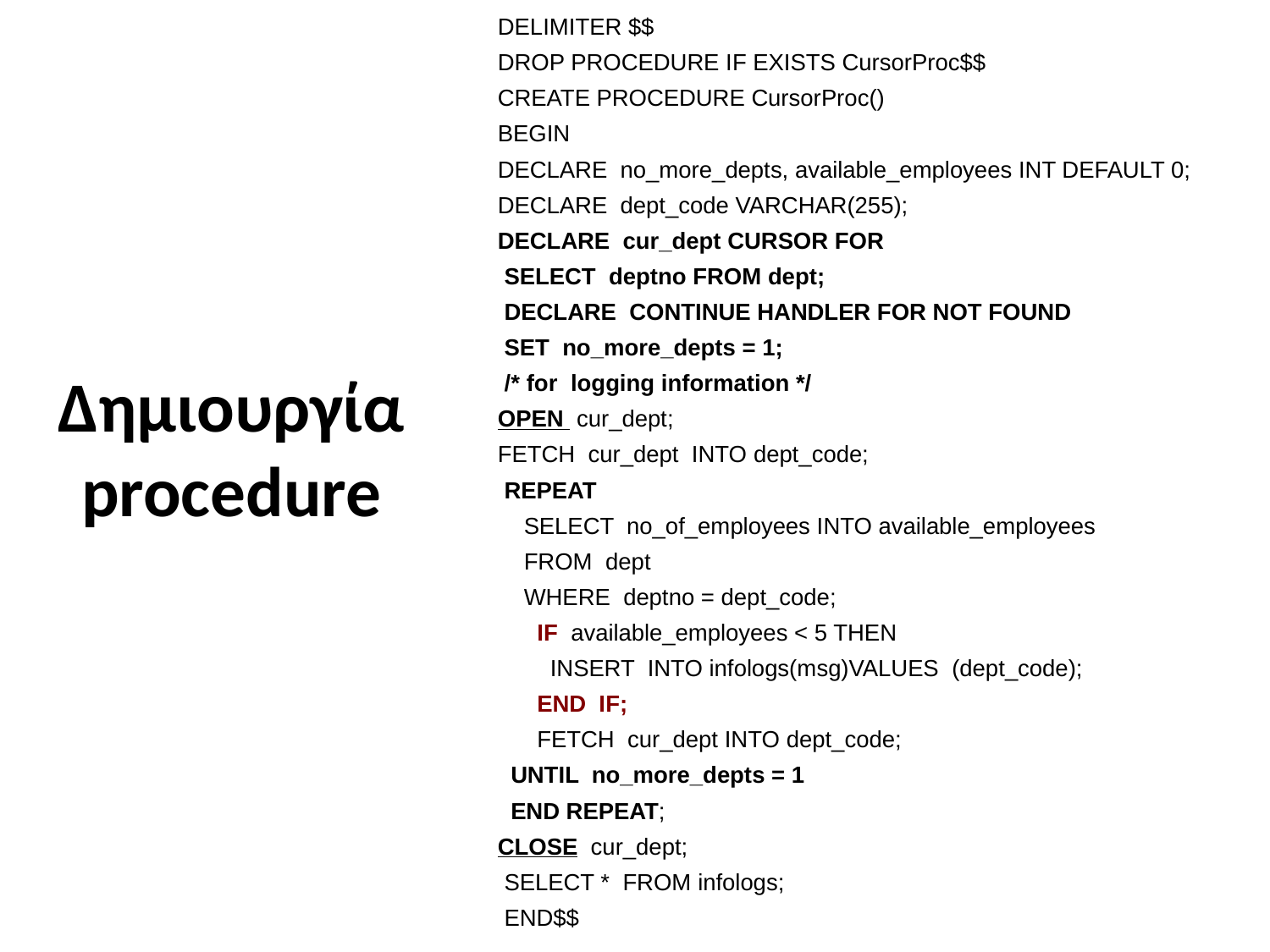

DELIMITER $$
DROP PROCEDURE IF EXISTS CursorProc$$
CREATE PROCEDURE CursorProc()
BEGIN
DECLARE  no_more_depts, available_employees INT DEFAULT 0;
DECLARE  dept_code VARCHAR(255);
DECLARE  cur_dept CURSOR FOR
 SELECT  deptno FROM dept;
 DECLARE  CONTINUE HANDLER FOR NOT FOUND
 SET  no_more_depts = 1;
 /* for  logging information */
OPEN  cur_dept;
FETCH  cur_dept  INTO dept_code;
 REPEAT
    SELECT  no_of_employees INTO available_employees
    FROM  dept
    WHERE  deptno = dept_code;
      IF  available_employees < 5 THEN
        INSERT  INTO infologs(msg)VALUES  (dept_code);
      END  IF;
      FETCH  cur_dept INTO dept_code;
  UNTIL  no_more_depts = 1
  END REPEAT;
CLOSE  cur_dept;
 SELECT *  FROM infologs;
 END$$

# Δημιουργία procedure